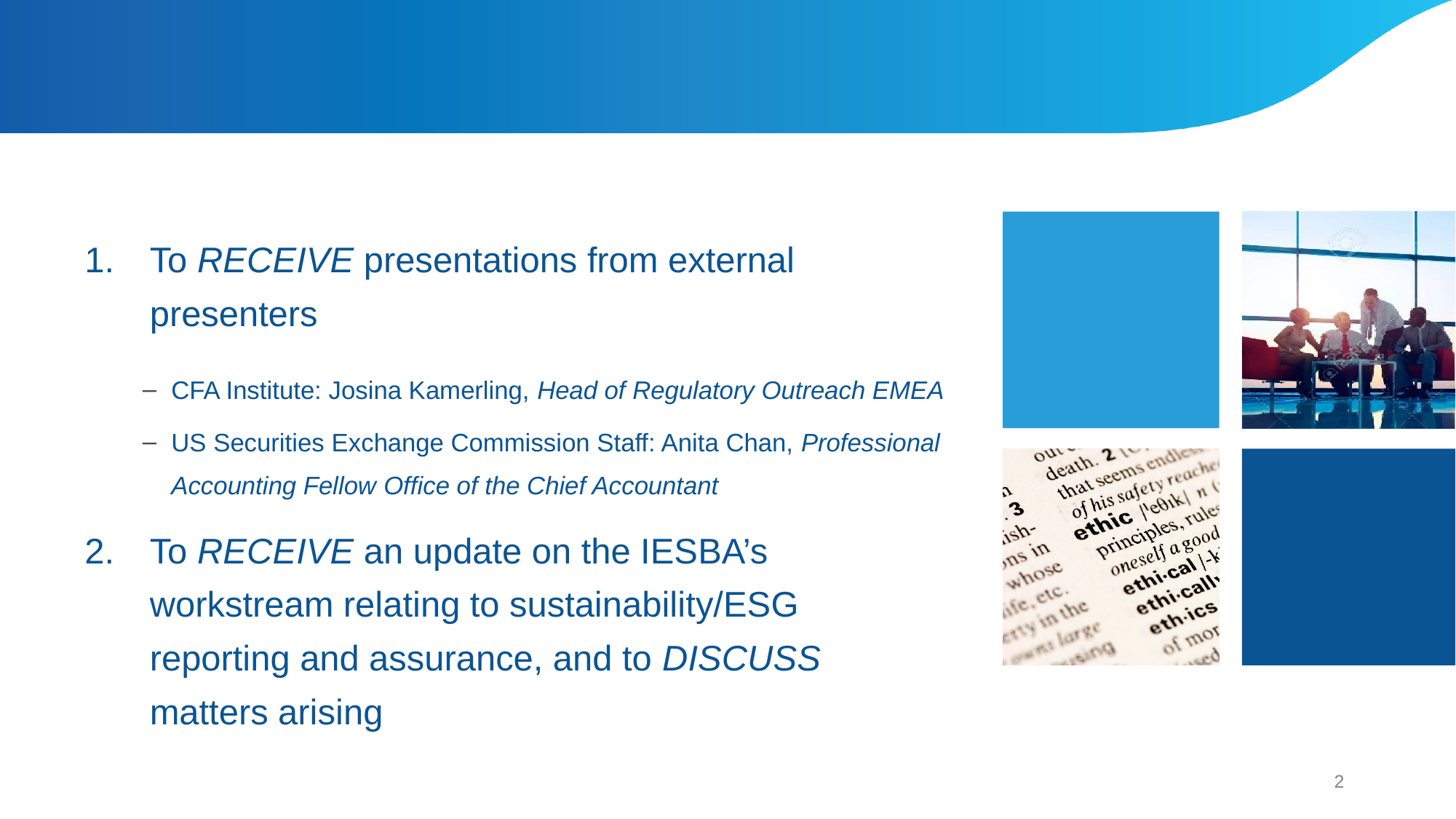

#
To RECEIVE presentations from external presenters
CFA Institute: Josina Kamerling, Head of Regulatory Outreach EMEA
US Securities Exchange Commission Staff: Anita Chan, Professional Accounting Fellow Office of the Chief Accountant
To RECEIVE an update on the IESBA’s workstream relating to sustainability/ESG reporting and assurance, and to DISCUSS matters arising
2